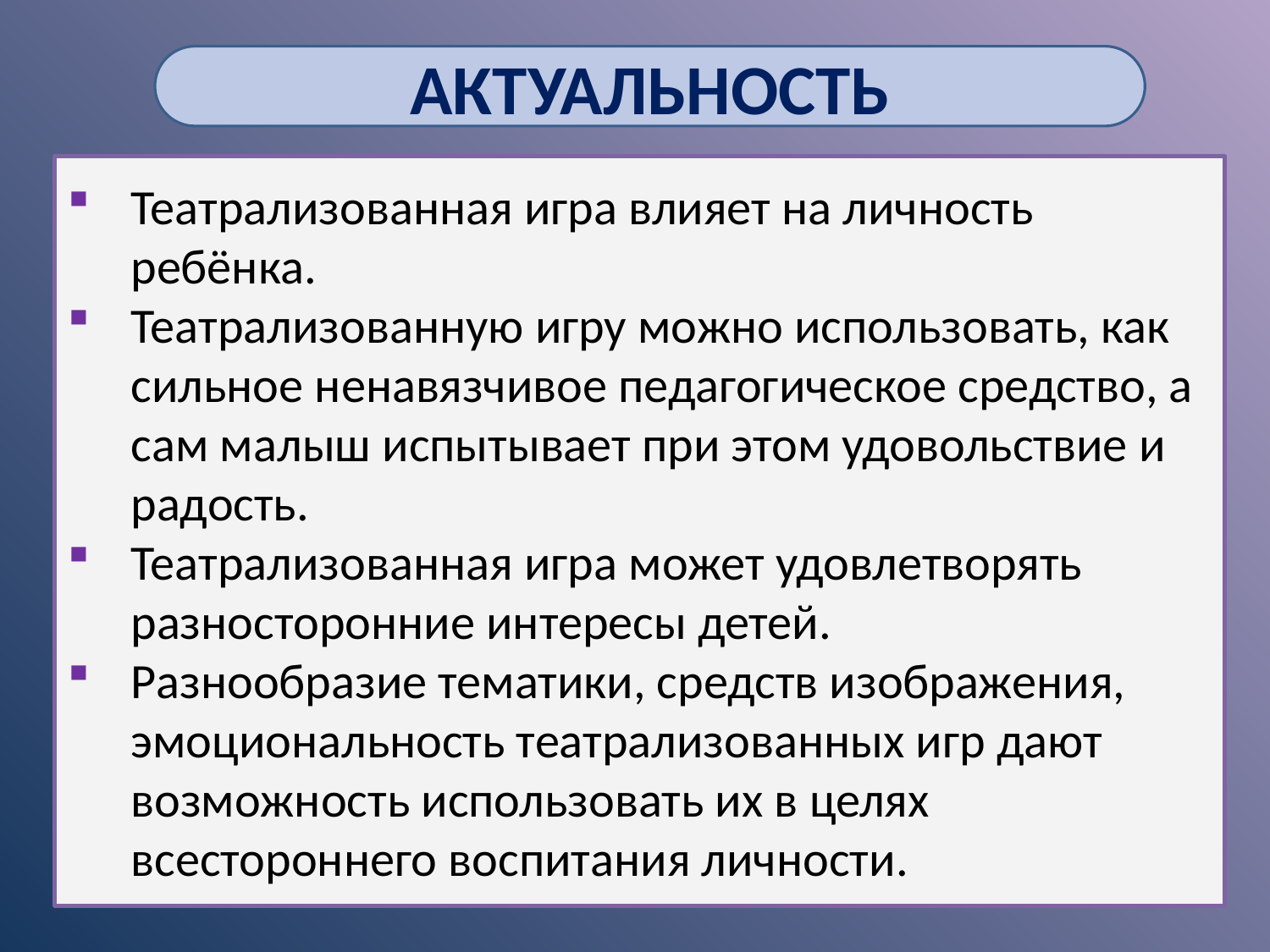

АКТУАЛЬНОСТЬ
Театрализованная игра влияет на личность ребёнка.
Театрализованную игру можно использовать, как сильное ненавязчивое педагогическое средство, а сам малыш испытывает при этом удовольствие и радость.
Театрализованная игра может удовлетворять разносторонние интересы детей.
Разнообразие тематики, средств изображения, эмоциональность театрализованных игр дают возможность использовать их в целях всестороннего воспитания личности.